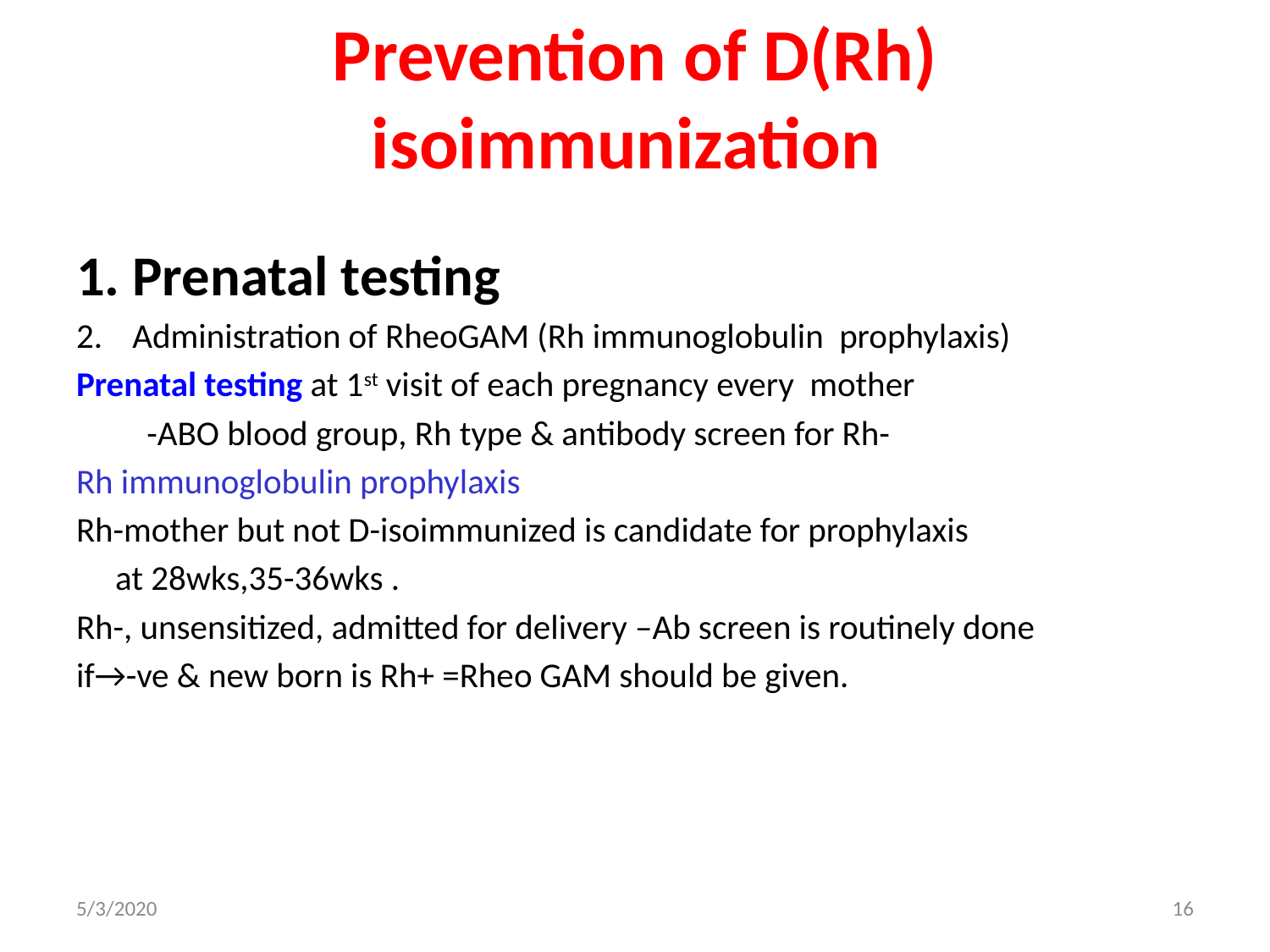

# Prevention of D(Rh) isoimmunization
Prenatal testing
Administration of RheoGAM (Rh immunoglobulin  prophylaxis)
Prenatal testing at 1st visit of each pregnancy every  mother
         -ABO blood group, Rh type & antibody screen for Rh-
Rh immunoglobulin prophylaxis
Rh-mother but not D-isoimmunized is candidate for prophylaxis
     at 28wks,35-36wks .
Rh-, unsensitized, admitted for delivery –Ab screen is routinely done
if→-ve & new born is Rh+ =Rheo GAM should be given.

5/3/2020
16